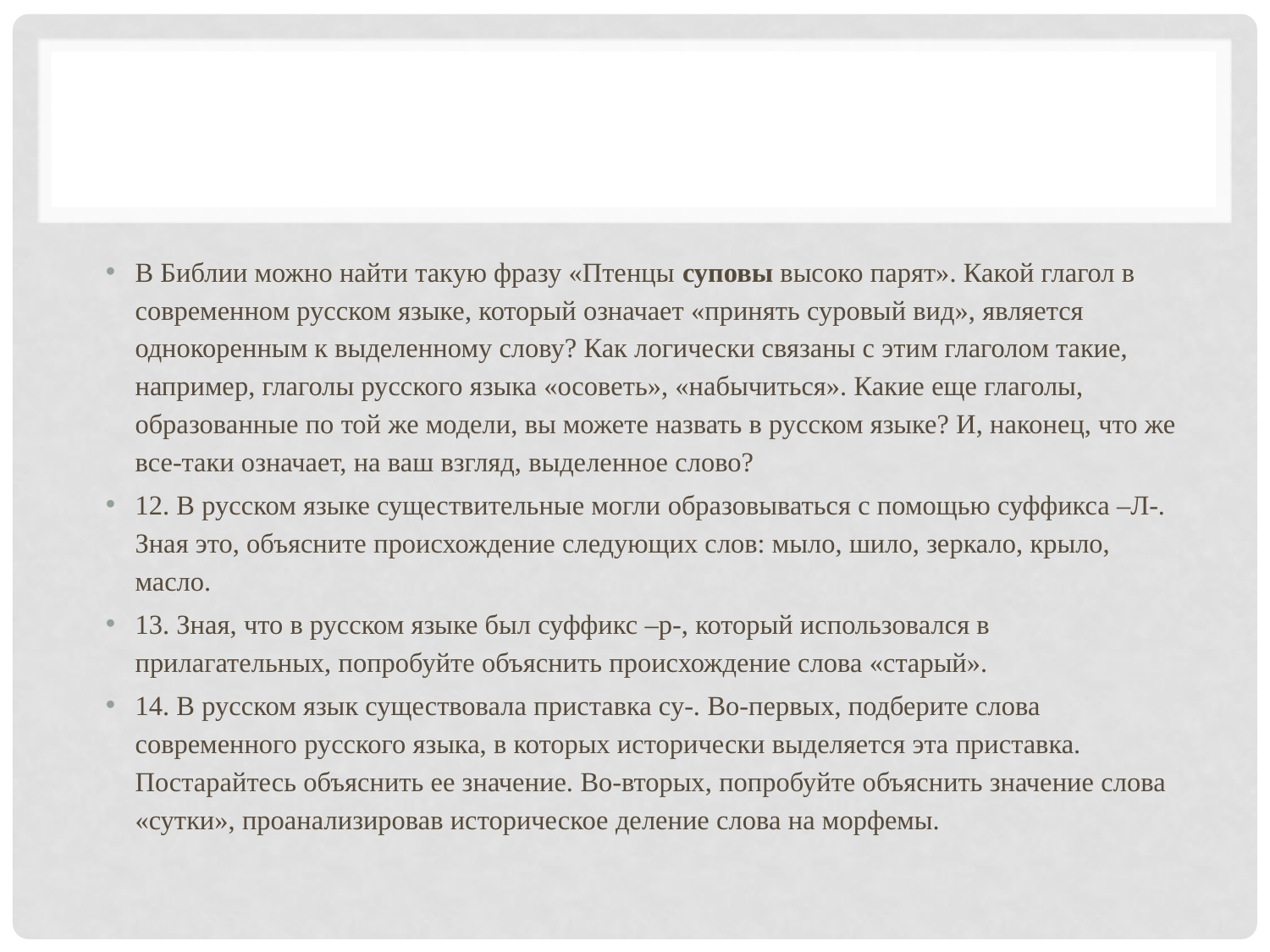

#
В Библии можно найти такую фразу «Птенцы суповы высоко парят». Какой глагол в современном русском языке, который означает «принять суровый вид», является однокоренным к выделенному слову? Как логически связаны с этим глаголом такие, например, глаголы русского языка «осоветь», «набычиться». Какие еще глаголы, образованные по той же модели, вы можете назвать в русском языке? И, наконец, что же все-таки означает, на ваш взгляд, выделенное слово?
12. В русском языке существительные могли образовываться с помощью суффикса –Л-. Зная это, объясните происхождение следующих слов: мыло, шило, зеркало, крыло, масло.
13. Зная, что в русском языке был суффикс –р-, который использовался в прилагательных, попробуйте объяснить происхождение слова «старый».
14. В русском язык существовала приставка су-. Во-первых, подберите слова современного русского языка, в которых исторически выделяется эта приставка. Постарайтесь объяснить ее значение. Во-вторых, попробуйте объяснить значение слова «сутки», проанализировав историческое деление слова на морфемы.